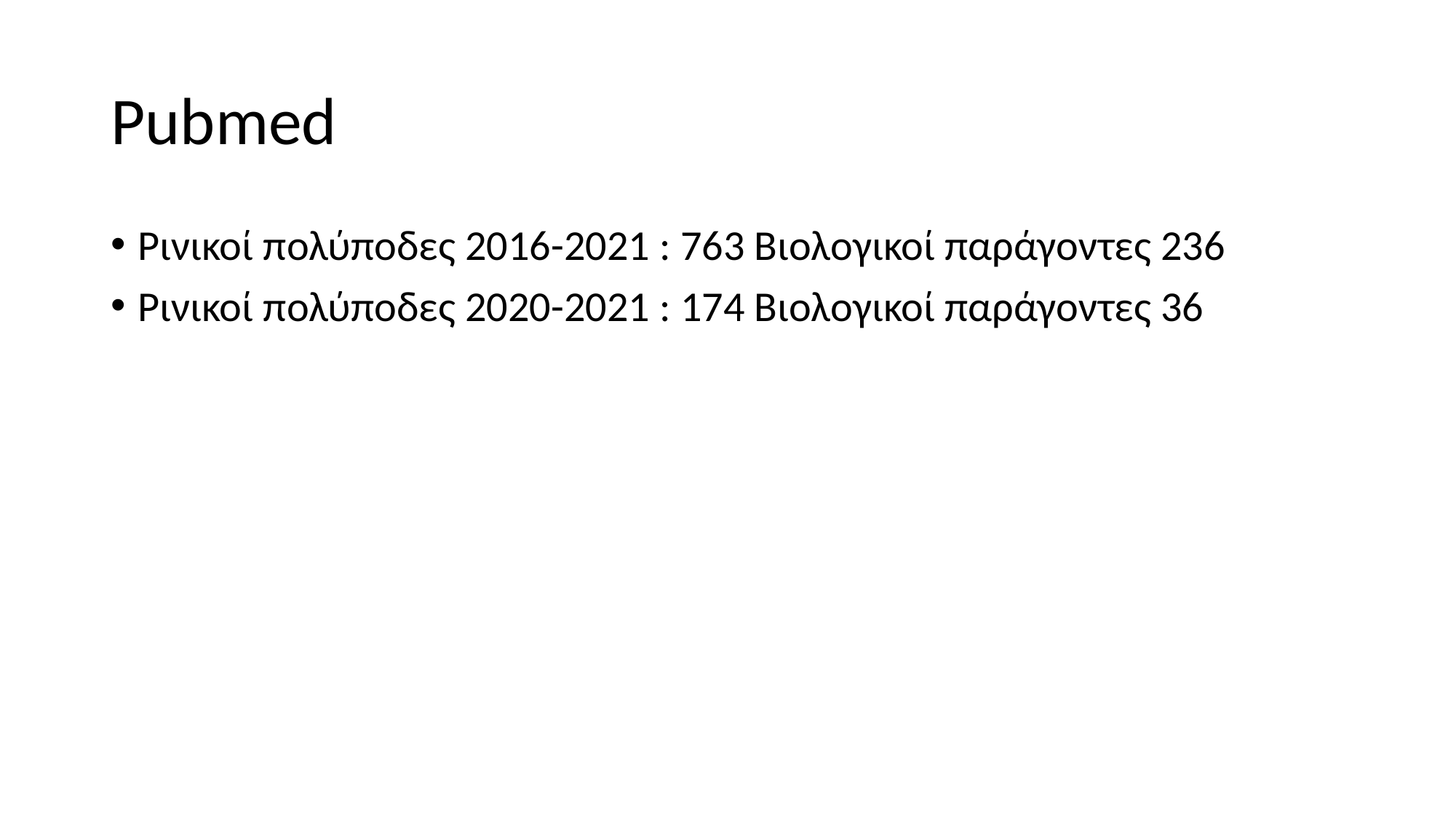

# Pubmed
Ρινικοί πολύποδες 2016-2021 : 763 Βιολογικοί παράγοντες 236
Ρινικοί πολύποδες 2020-2021 : 174 Βιολογικοί παράγοντες 36